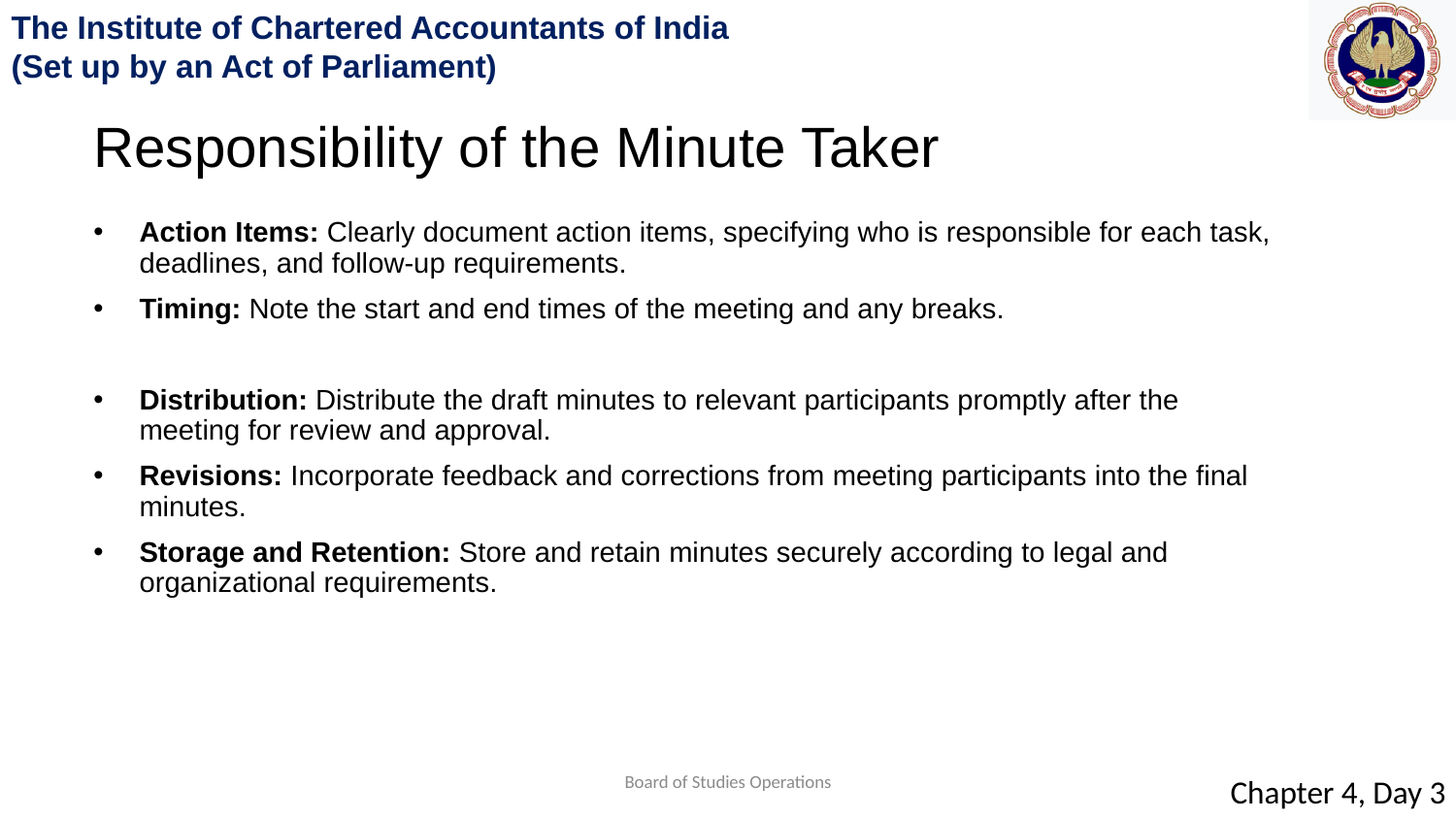

Responsibility of the Minute Taker
Action Items: Clearly document action items, specifying who is responsible for each task, deadlines, and follow-up requirements.
Timing: Note the start and end times of the meeting and any breaks.

Distribution: Distribute the draft minutes to relevant participants promptly after the meeting for review and approval.
Revisions: Incorporate feedback and corrections from meeting participants into the final minutes.
Storage and Retention: Store and retain minutes securely according to legal and organizational requirements.
Board of Studies Operations